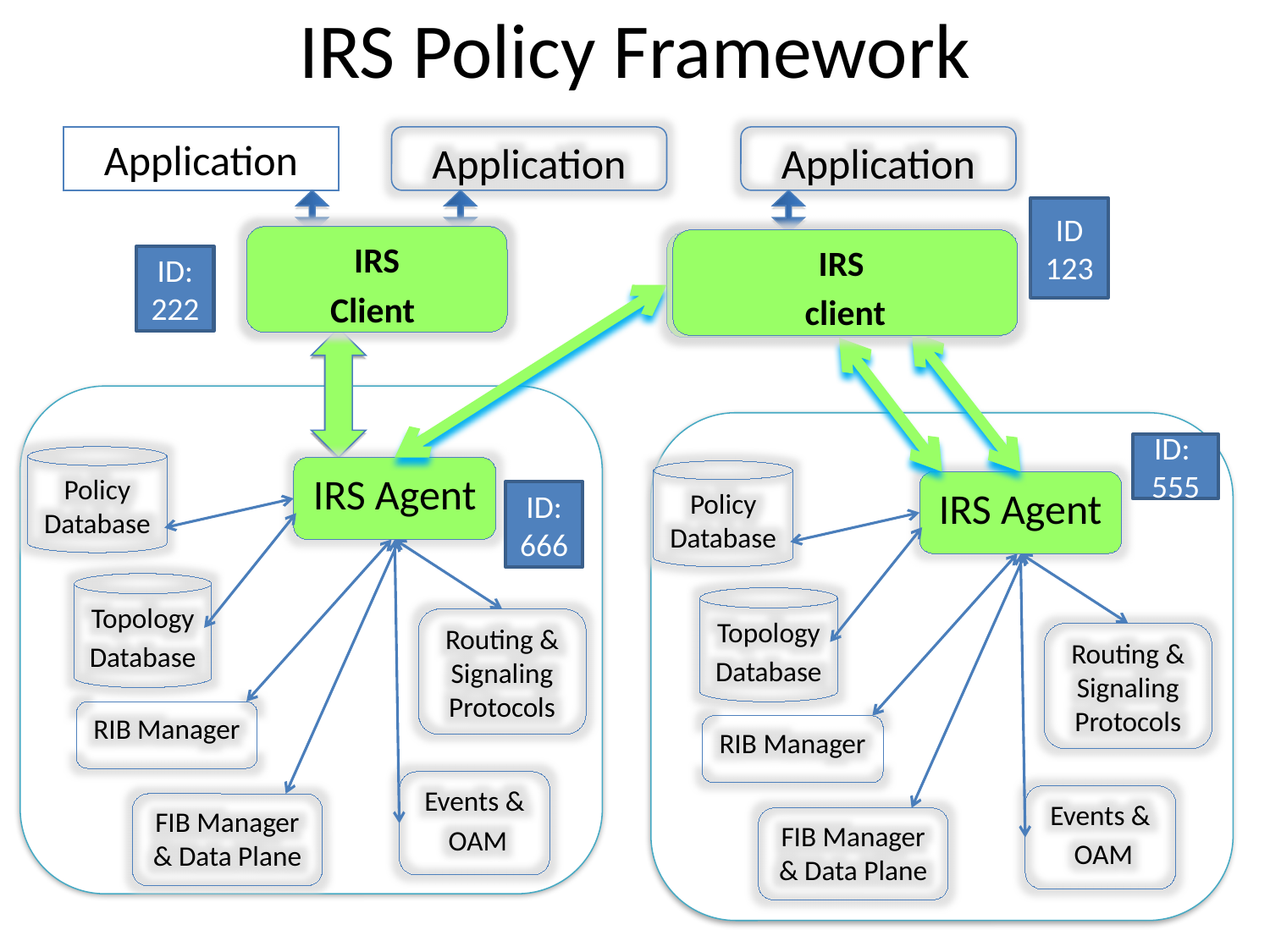

# IRS Policy Framework
Application
Application
Application

ID
123
a
 IRS Commissioner

 IRS
Client

IRS
client
b
IRS
Commissioner
ID:
222

ID:
555
Policy Database
IRS Agent
Policy Database
IRS Agent
ID:
666
Topology
Database
Topology
Database
Routing & Signaling Protocols
Routing & Signaling Protocols
RIB Manager
RIB Manager
Events &
 OAM
Events &
 OAM
FIB Manager & Data Plane
FIB Manager & Data Plane